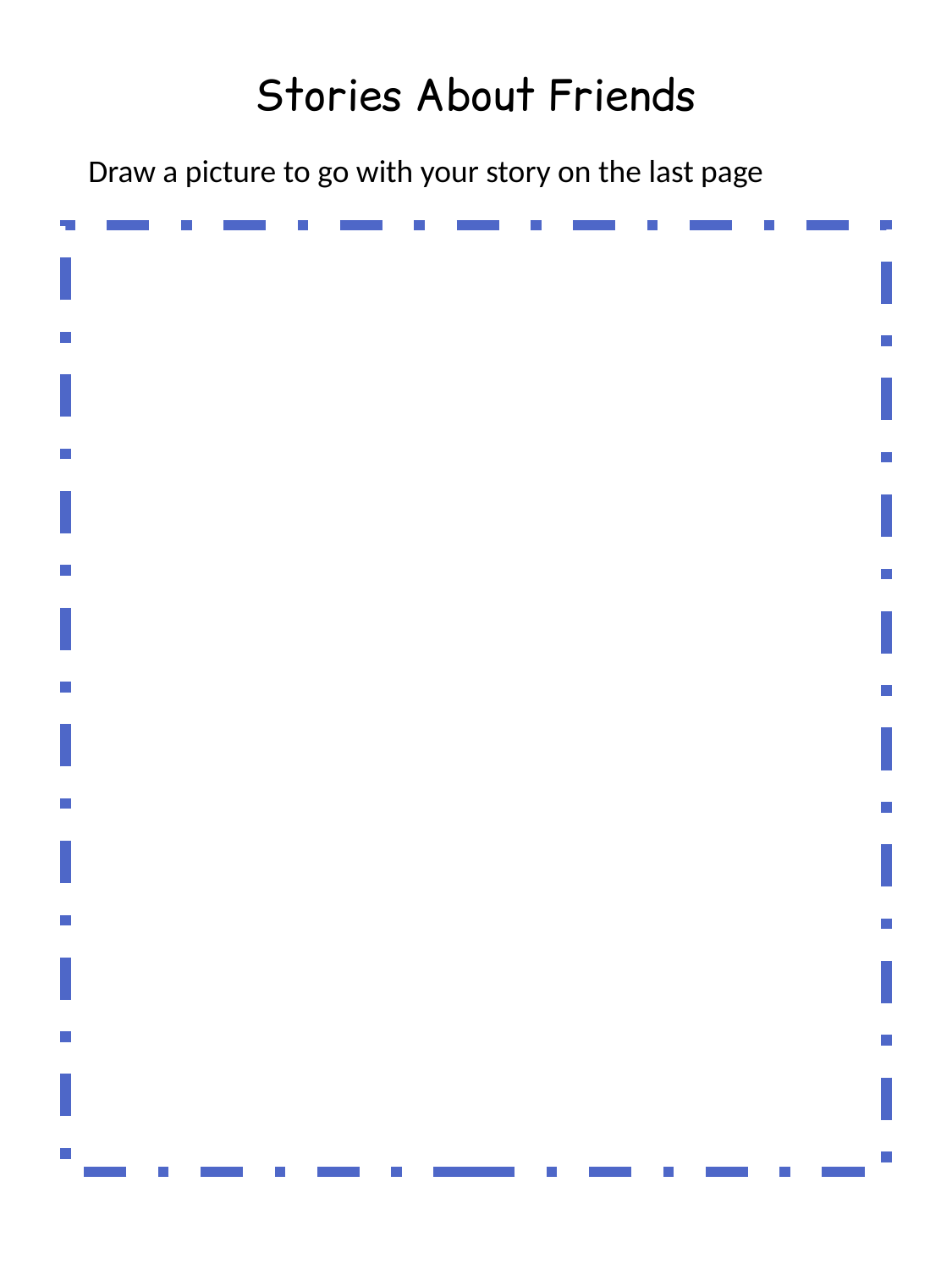

# Stories About Friends
Draw a picture to go with your story on the last page